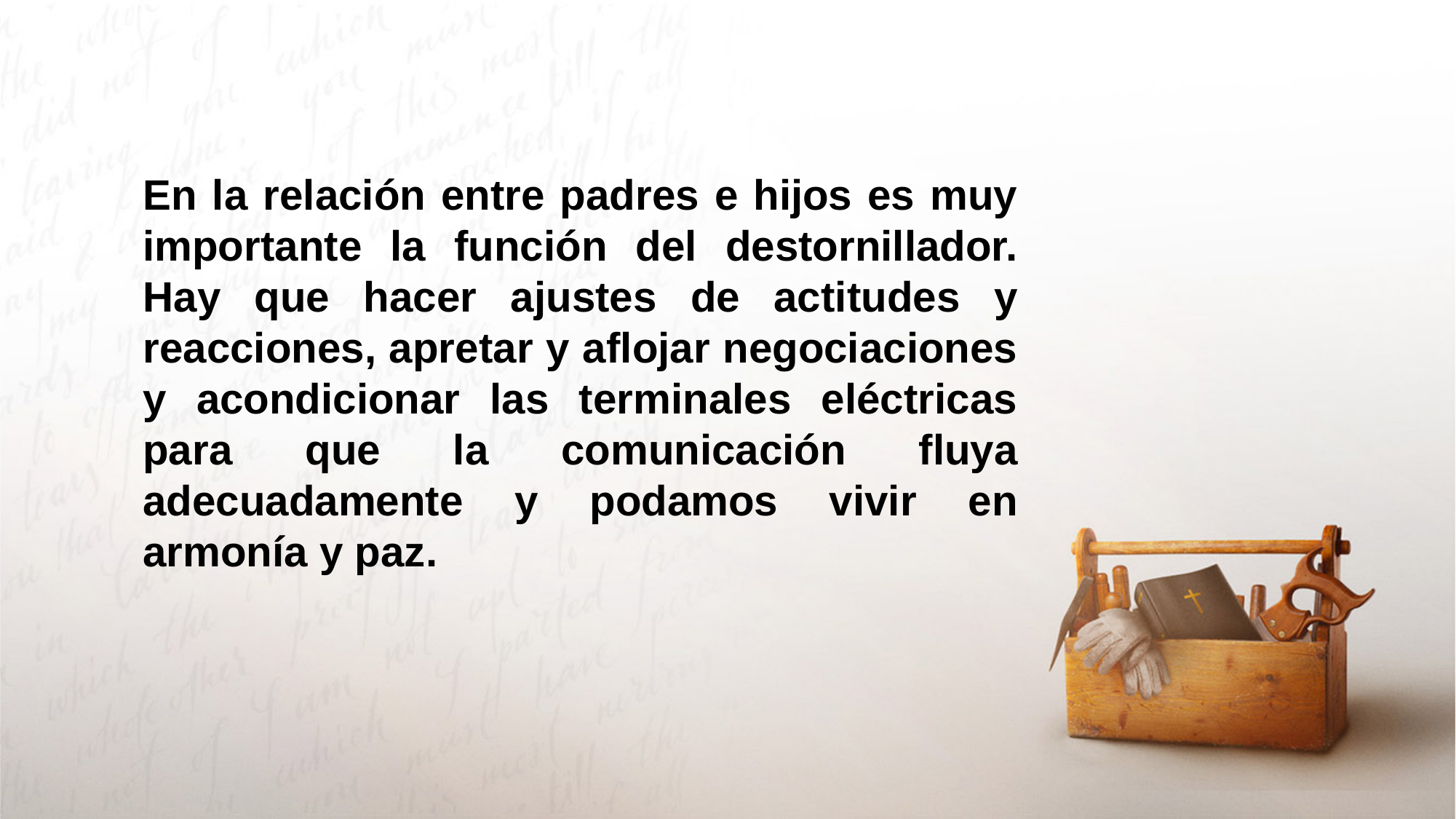

En la relación entre padres e hijos es muy importante la función del destornillador. Hay que hacer ajustes de actitudes y reacciones, apretar y aflojar negociaciones y acondicionar las terminales eléctricas para que la comunicación fluya adecuadamente y podamos vivir en armonía y paz.